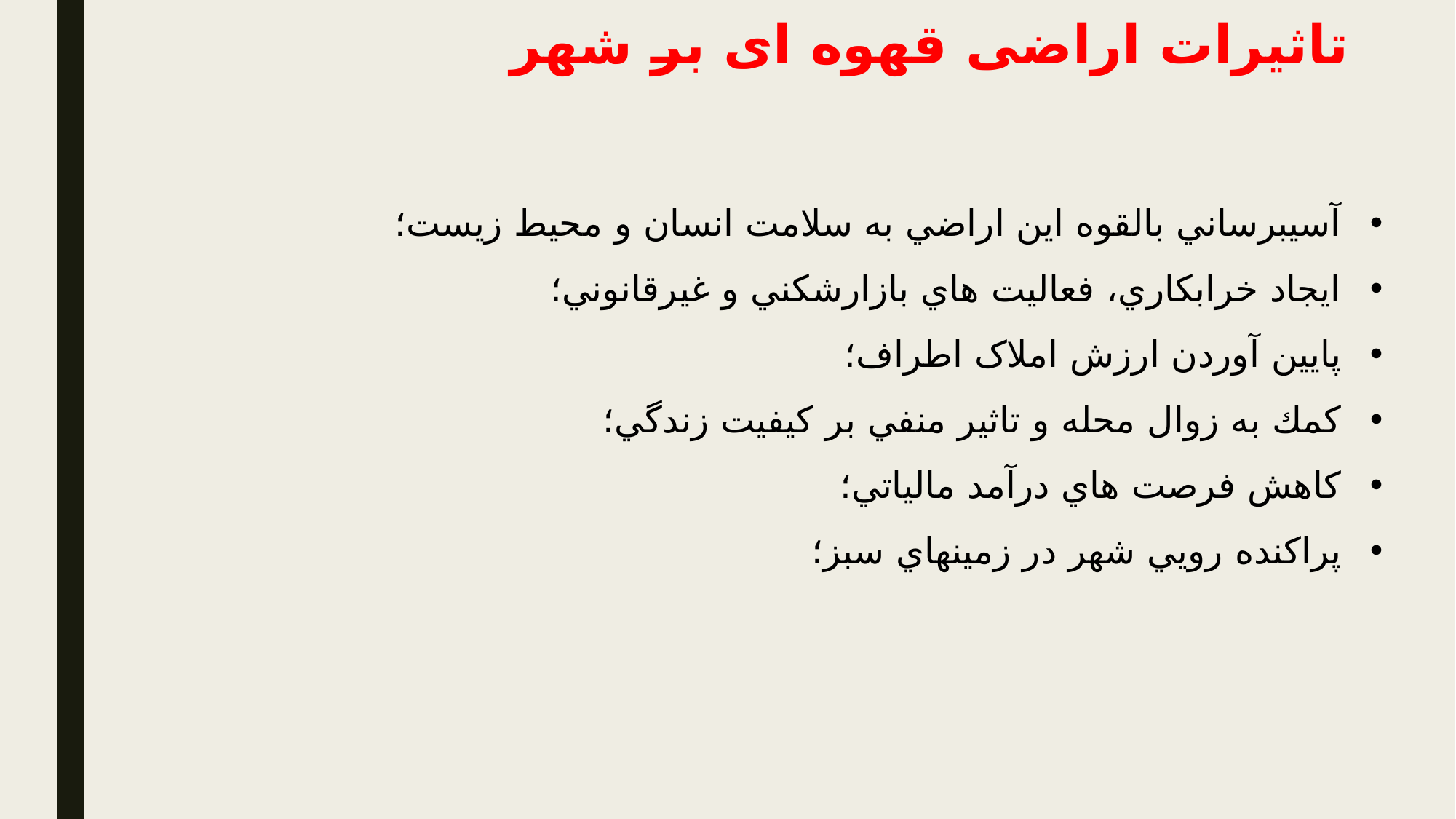

# تاثیرات اراضی قهوه ای بر شهر
آسيبرساني بالقوه اين اراضي به سلامت انسان و محيط زيست؛
ايجاد خرابکاري، فعاليت هاي بازارشکني و غيرقانوني؛
پايين آوردن ارزش املاک اطراف؛
كمك به زوال محله و تاثير منفي بر كيفيت زندگي؛
كاهش فرصت هاي درآمد مالياتي؛
پراكنده رويي شهر در زمينهاي سبز؛